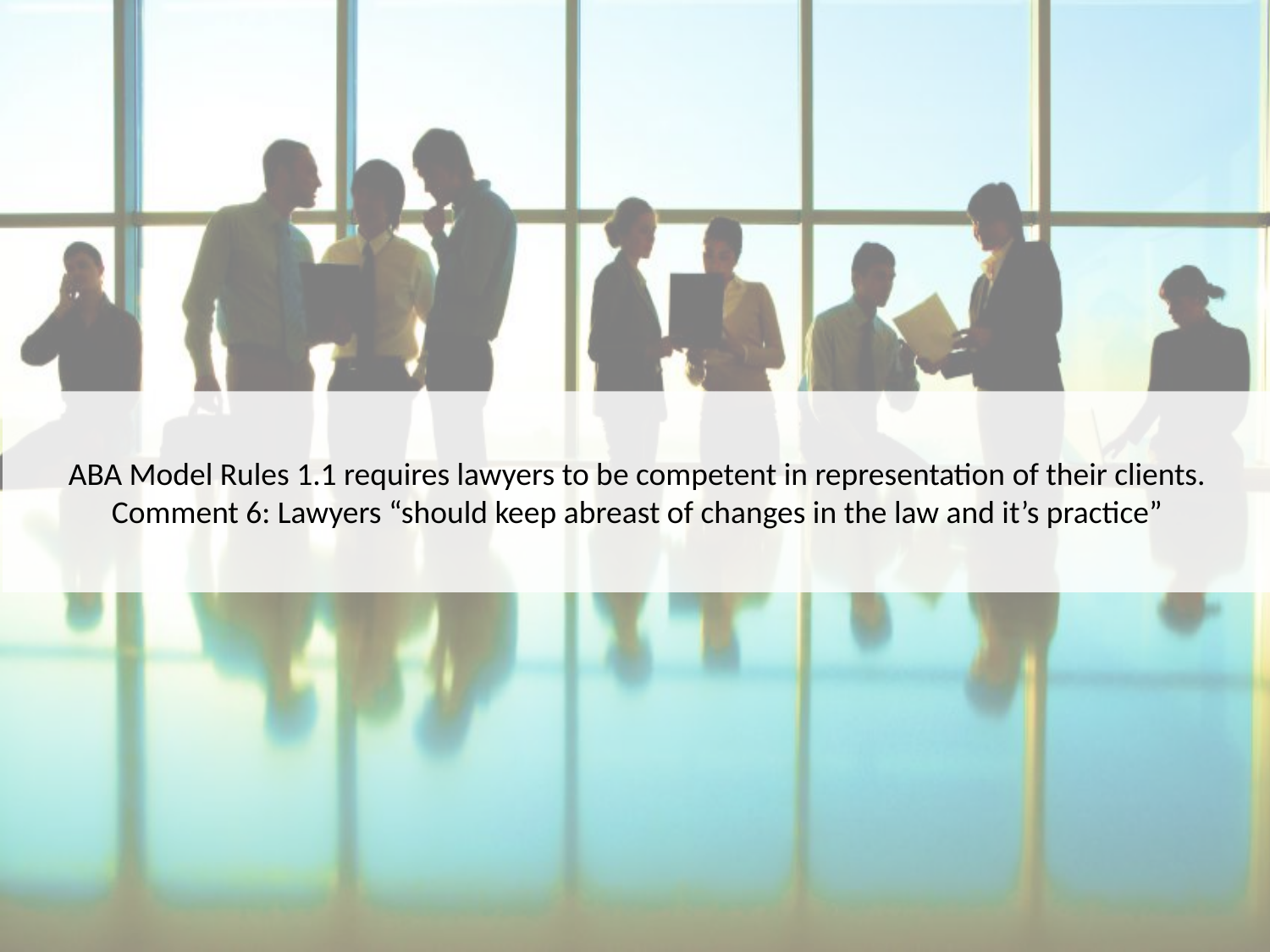

ABA Model Rules 1.1 requires lawyers to be competent in representation of their clients.
Comment 6: Lawyers “should keep abreast of changes in the law and it’s practice”